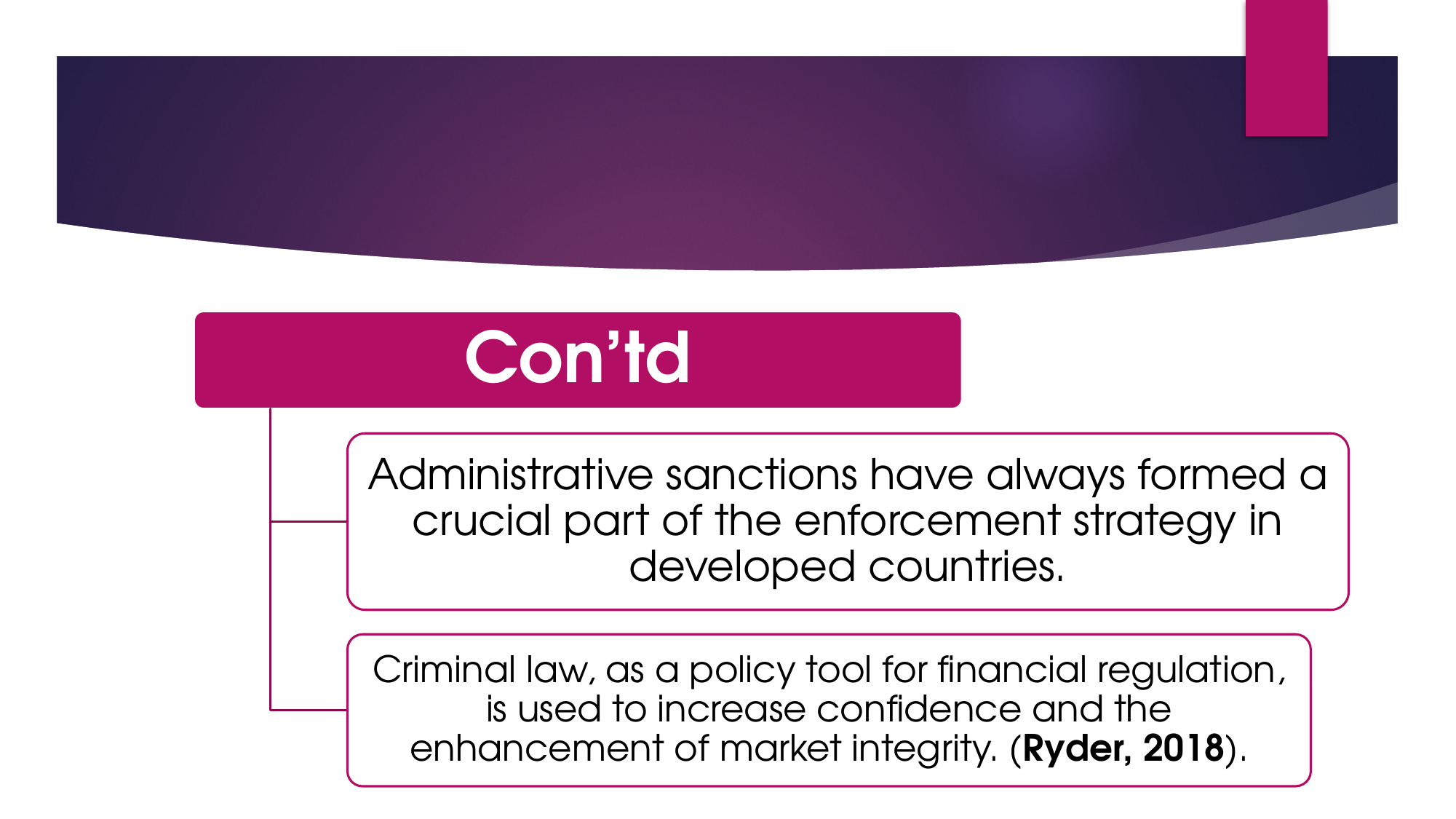

#

Con’td

Administrative sanctions have always formed a crucial part of the enforcement strategy in developed countries.

Criminal law, as a policy tool for financial regulation, is used to increase confidence and the enhancement of market integrity. (Ryder, 2018).